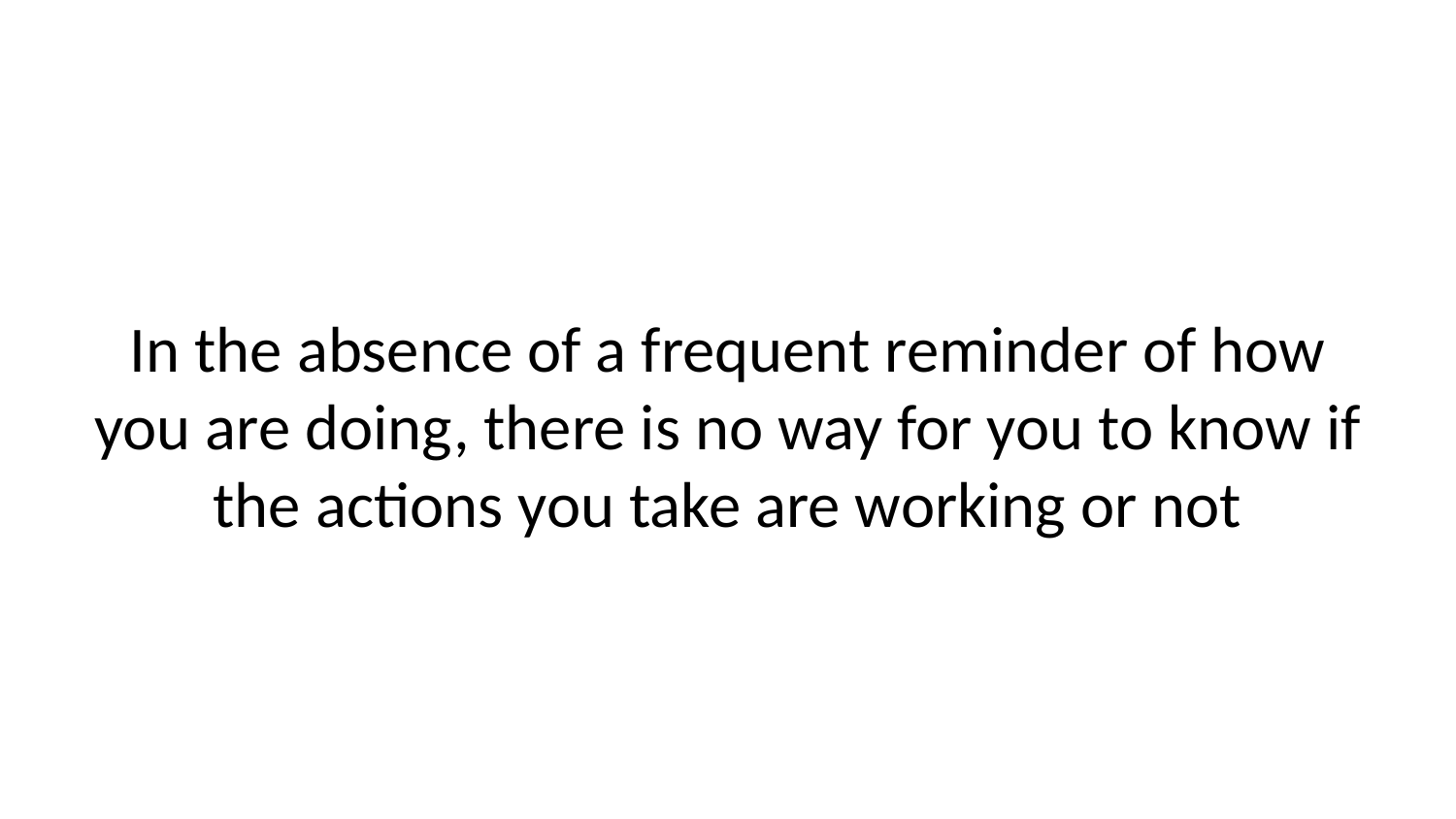

In the absence of a frequent reminder of how you are doing, there is no way for you to know if the actions you take are working or not